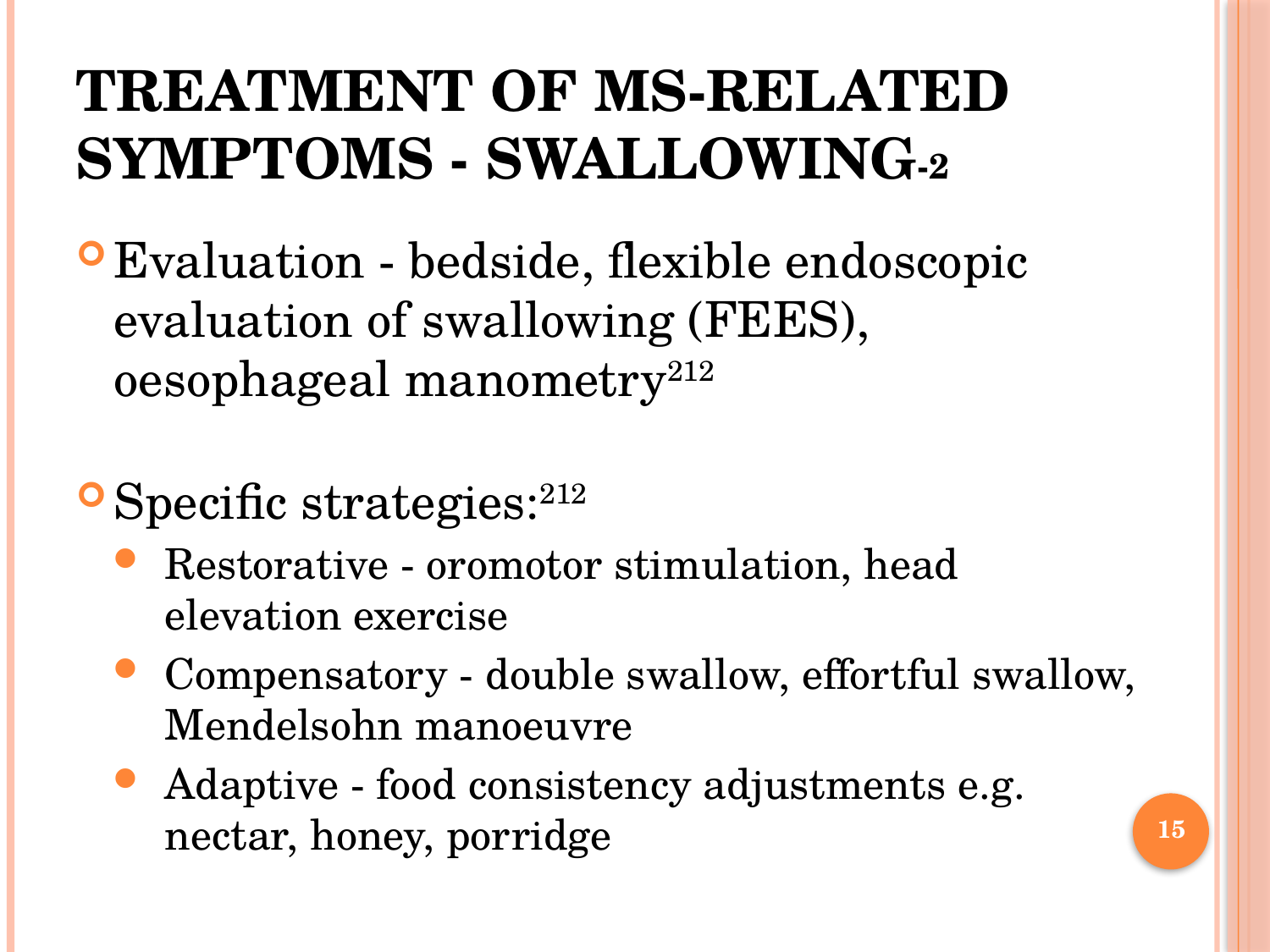

# Treatment of MS-related symptoms - Swallowing-2
Evaluation - bedside, flexible endoscopic evaluation of swallowing (FEES), oesophageal manometry212

Specific strategies:212
Restorative - oromotor stimulation, head elevation exercise
Compensatory - double swallow, effortful swallow, Mendelsohn manoeuvre
Adaptive - food consistency adjustments e.g. nectar, honey, porridge

15